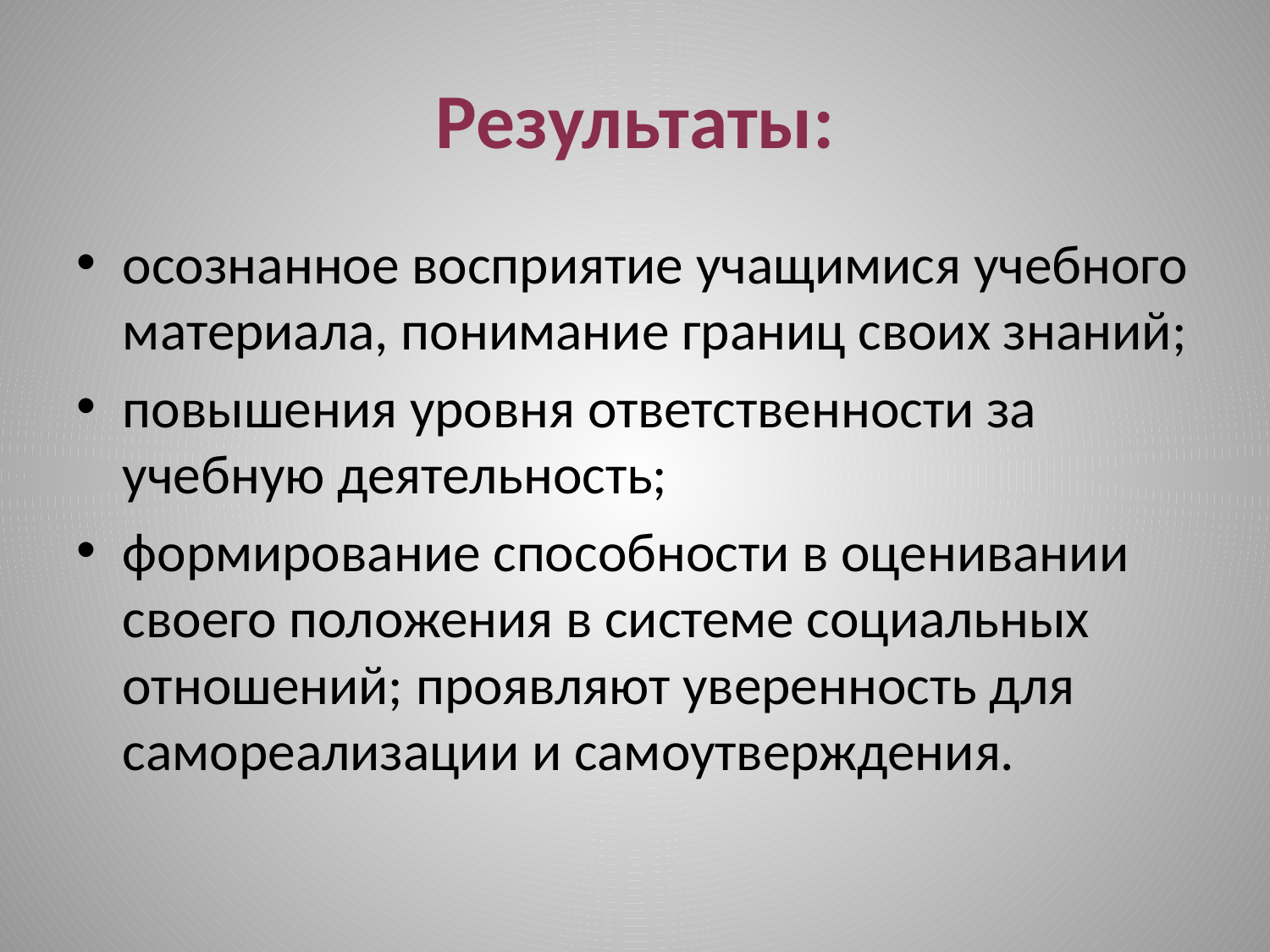

# Результаты:
осознанное восприятие учащимися учебного материала, понимание границ своих знаний;
повышения уровня ответственности за учебную деятельность;
формирование способности в оценивании своего положения в системе социальных отношений; проявляют уверенность для самореализации и самоутверждения.